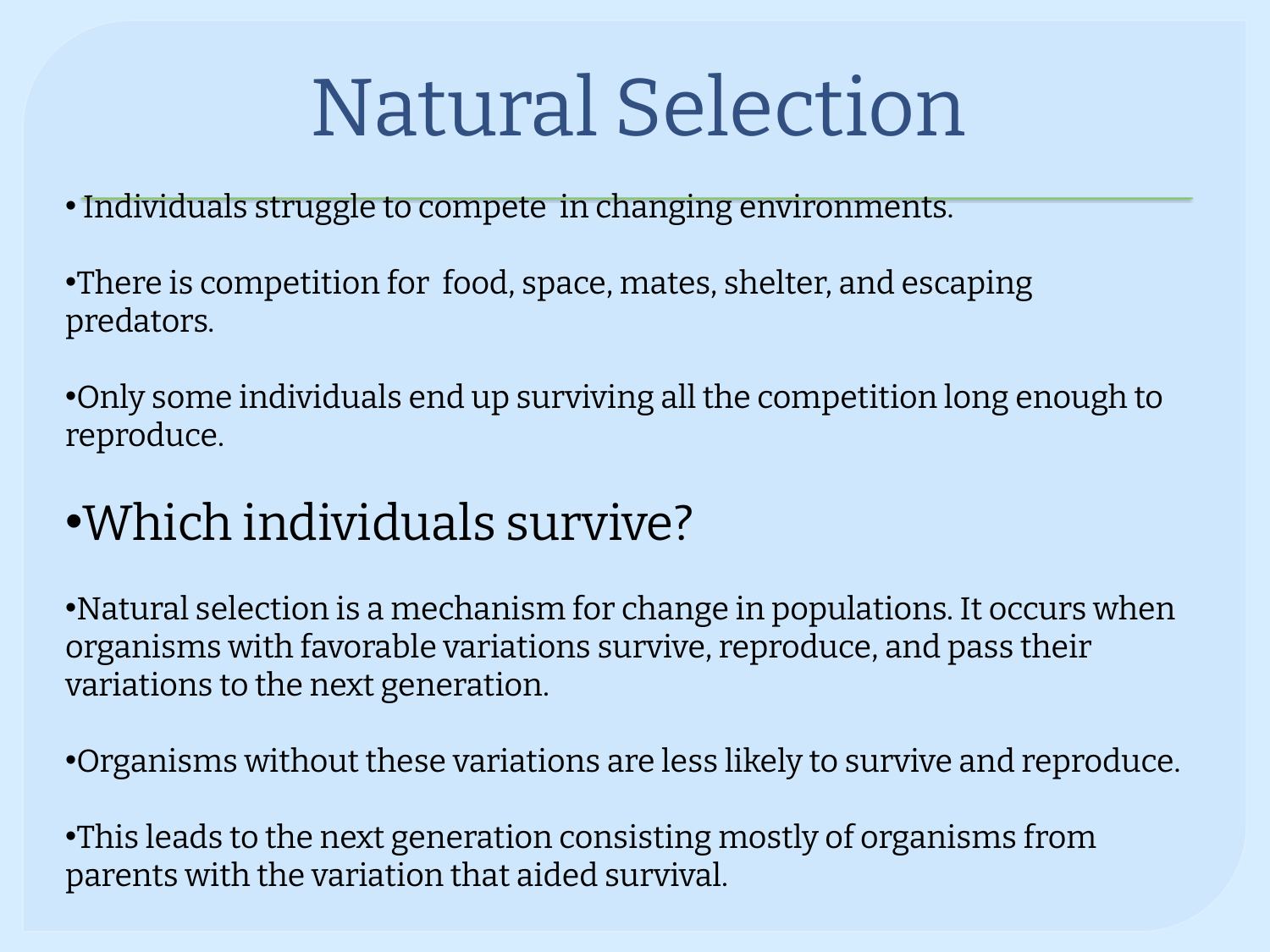

# Natural Selection
 Individuals struggle to compete  in changing environments.

There is competition for  food, space, mates, shelter, and escaping predators.

Only some individuals end up surviving all the competition long enough to reproduce.

Which individuals survive?

Natural selection is a mechanism for change in populations. It occurs when organisms with favorable variations survive, reproduce, and pass their variations to the next generation.

Organisms without these variations are less likely to survive and reproduce.

This leads to the next generation consisting mostly of organisms from parents with the variation that aided survival.